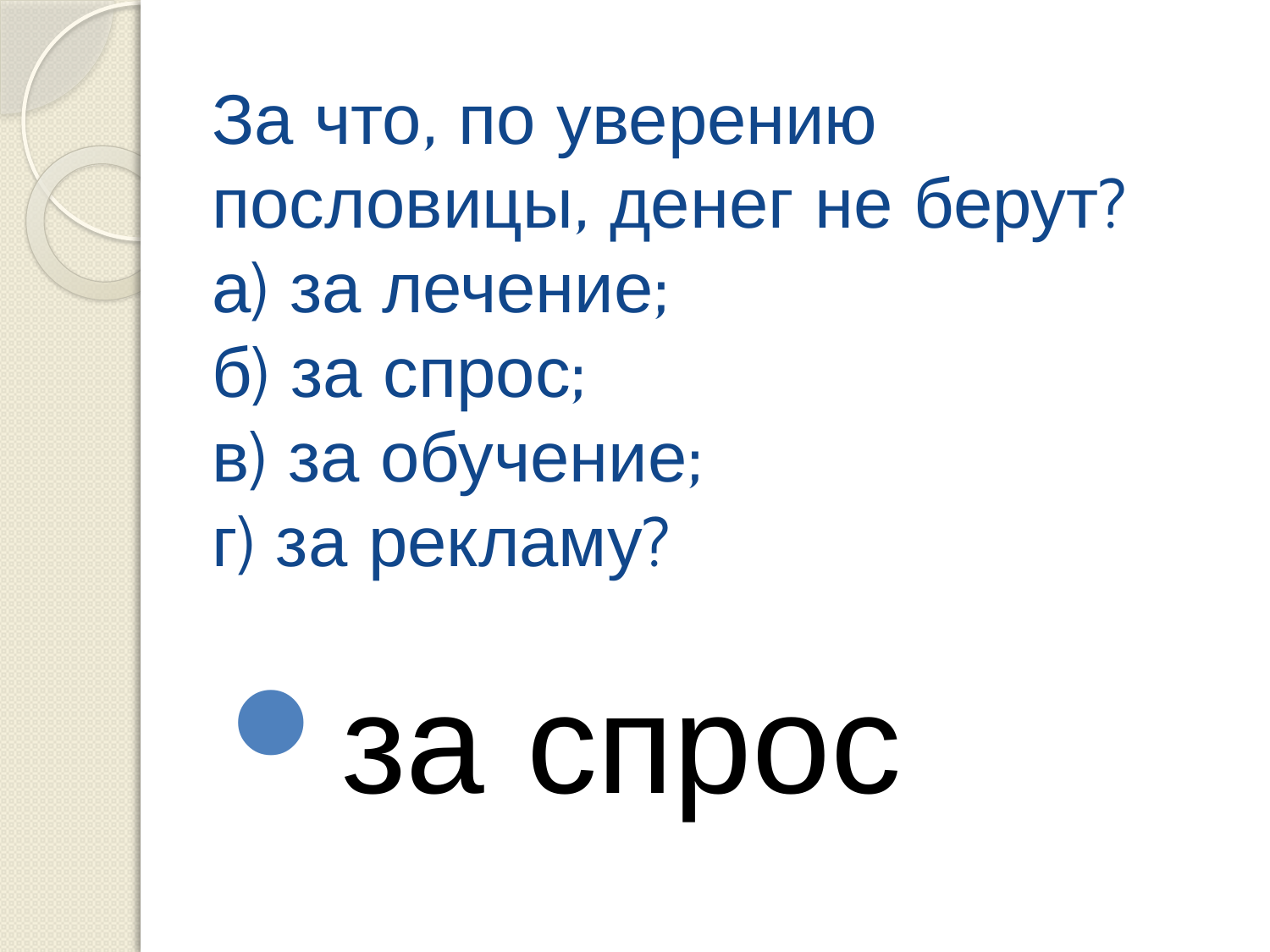

# За что, по уверению пословицы, денег не берут? а) за лечение; б) за спрос; в) за обучение; г) за рекламу?
за спрос